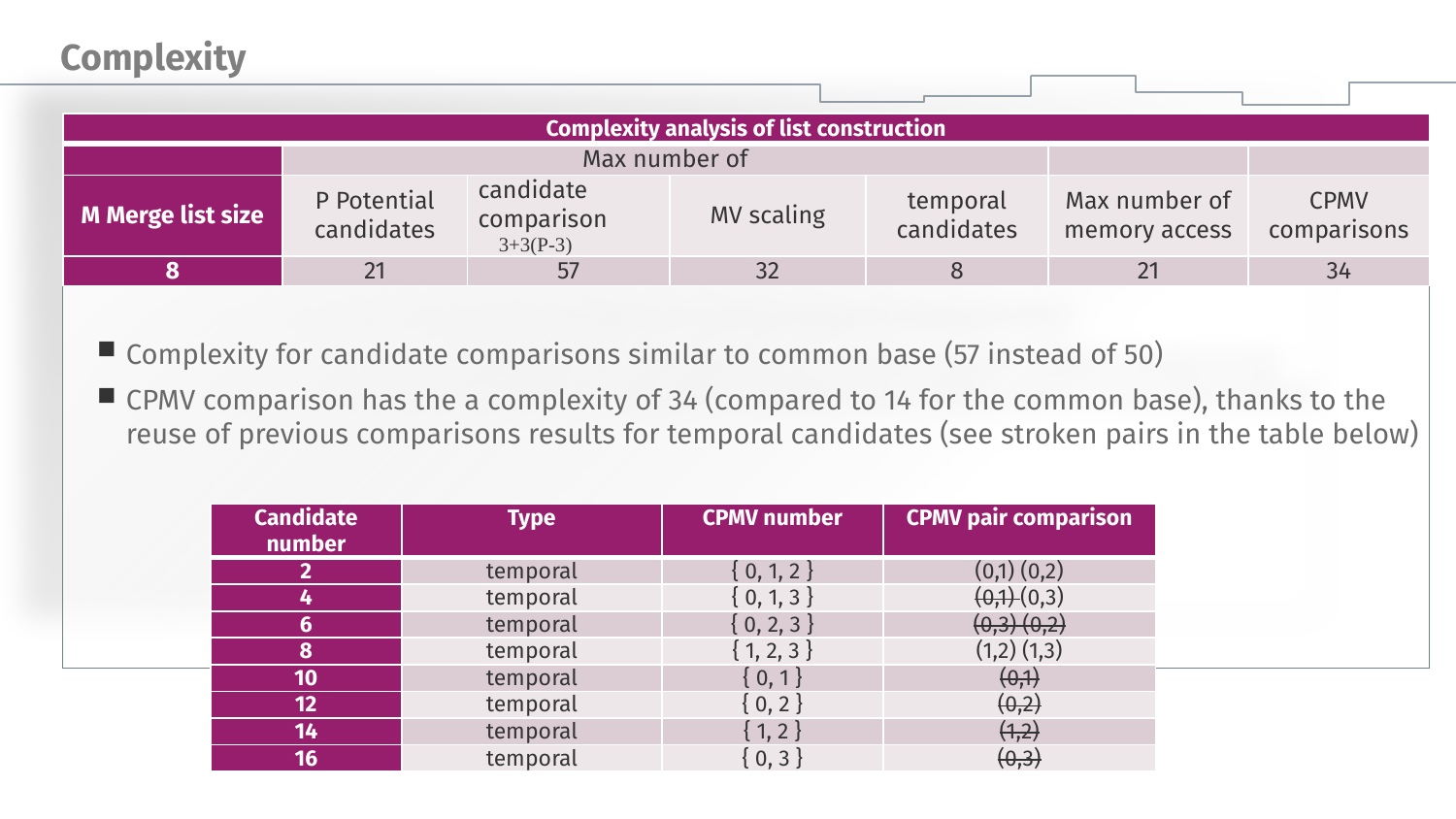

# Complexity
| Complexity analysis of list construction |  |  |  |  |  |  |
| --- | --- | --- | --- | --- | --- | --- |
|  | Max number of |  |  |  |  |  |
| M Merge list size | P Potential candidates | candidate comparison 3+3(P-3) | MV scaling | temporal candidates | Max number of memory access | CPMV comparisons |
| 8 | 21 | 57 | 32 | 8 | 21 | 34 |

Complexity for candidate comparisons similar to common base (57 instead of 50)
CPMV comparison has the a complexity of 34 (compared to 14 for the common base), thanks to the reuse of previous comparisons results for temporal candidates (see stroken pairs in the table below)

| Candidate number | Type | CPMV number | CPMV pair comparison |
| --- | --- | --- | --- |
| 2 | temporal | { 0, 1, 2 } | (0,1) (0,2) |
| 4 | temporal | { 0, 1, 3 } | (0,1) (0,3) |
| 6 | temporal | { 0, 2, 3 } | (0,3) (0,2) |
| 8 | temporal | { 1, 2, 3 } | (1,2) (1,3) |
| 10 | temporal | { 0, 1 } | (0,1) |
| 12 | temporal | { 0, 2 } | (0,2) |
| 14 | temporal | { 1, 2 } | (1,2) |
| 16 | temporal | { 0, 3 } | (0,3) |